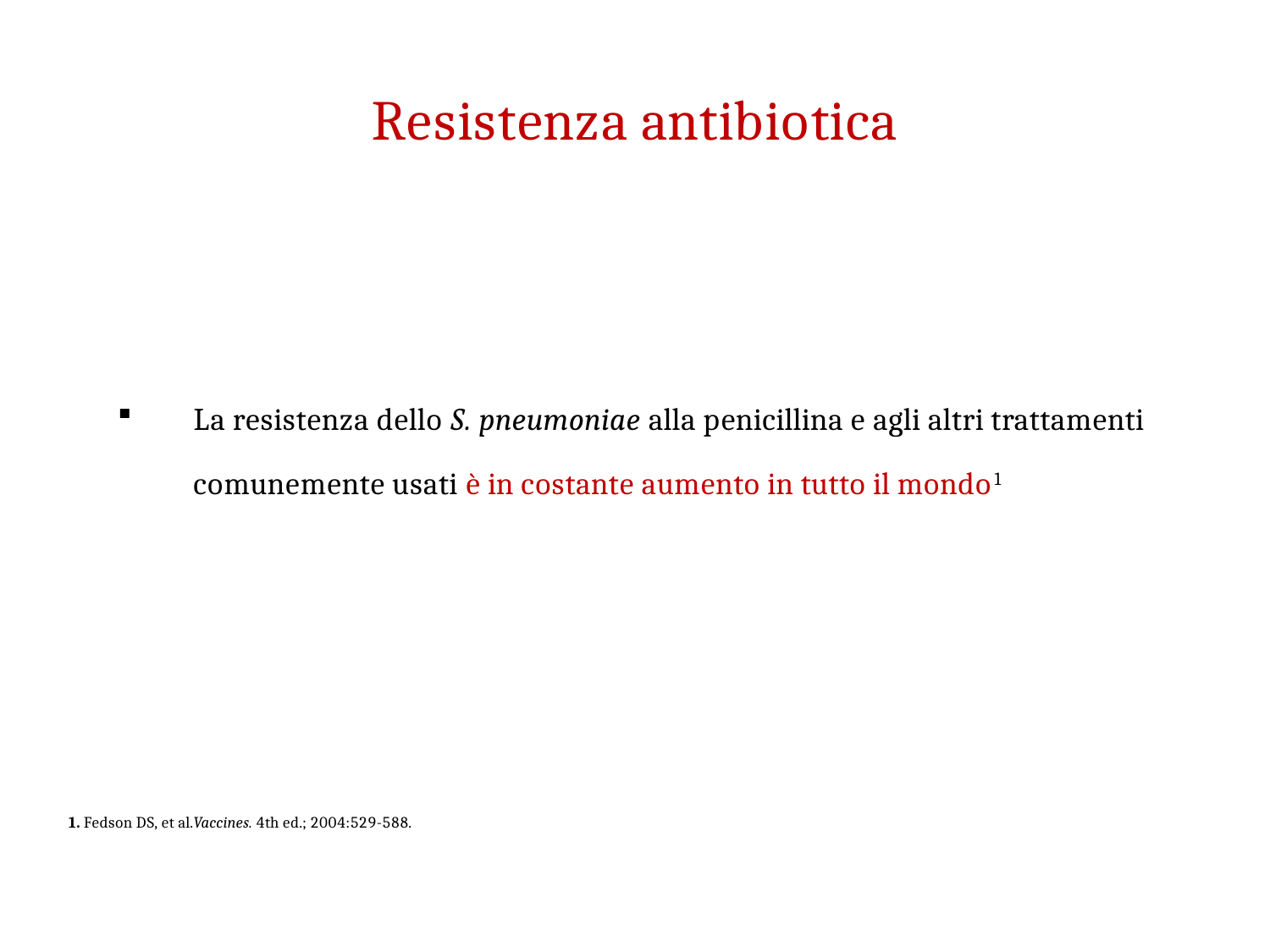

# Resistenza antibiotica
La resistenza dello S. pneumoniae alla penicillina e agli altri trattamenti comunemente usati è in costante aumento in tutto il mondo1
1. Fedson DS, et al.Vaccines. 4th ed.; 2004:529-588.